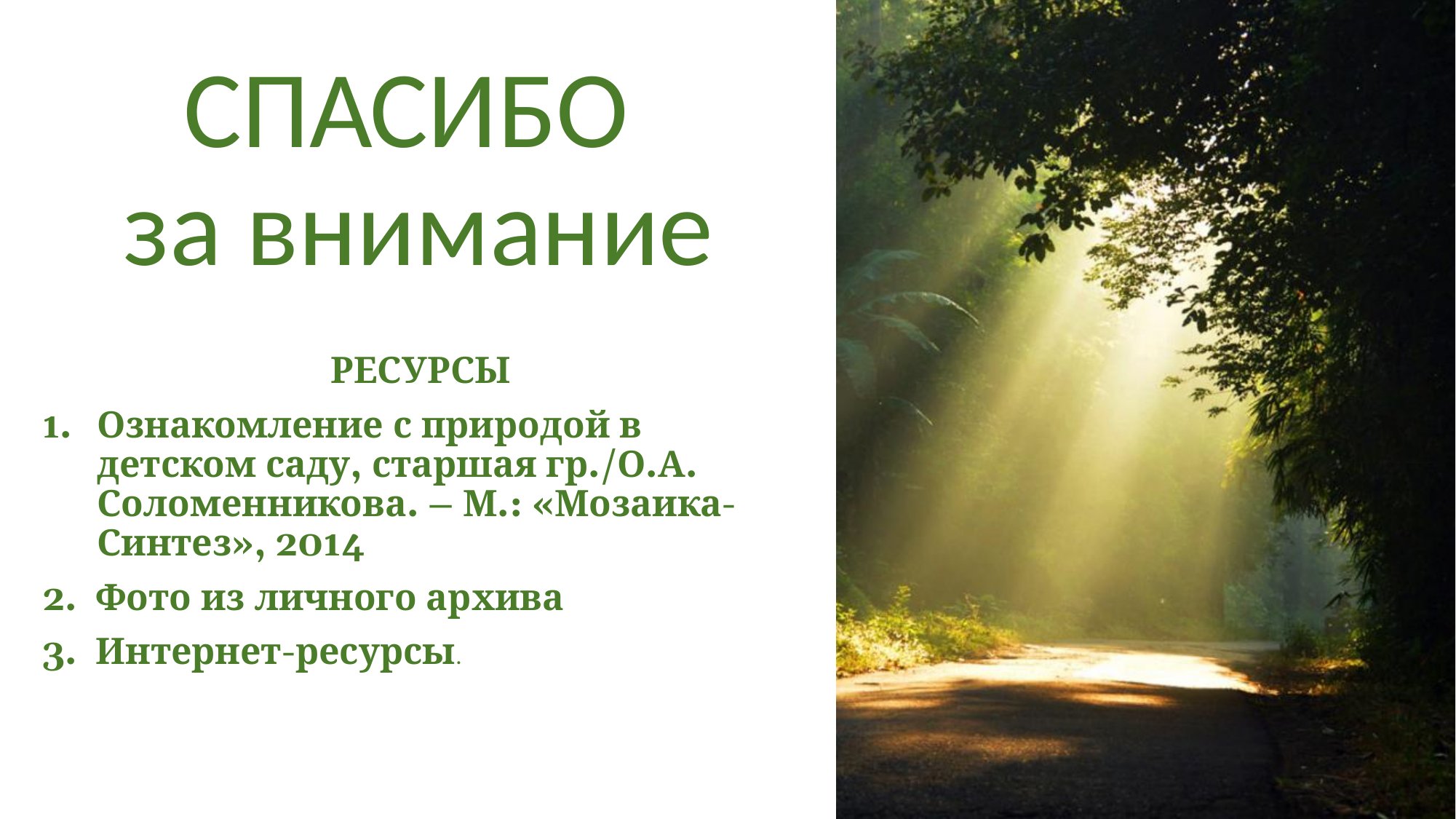

СПАСИБО
за внимание
РЕСУРСЫ
Ознакомление с природой в детском саду, старшая гр./О.А. Соломенникова. – М.: «Мозаика-Синтез», 2014
2.  Фото из личного архива
3.  Интернет-ресурсы.